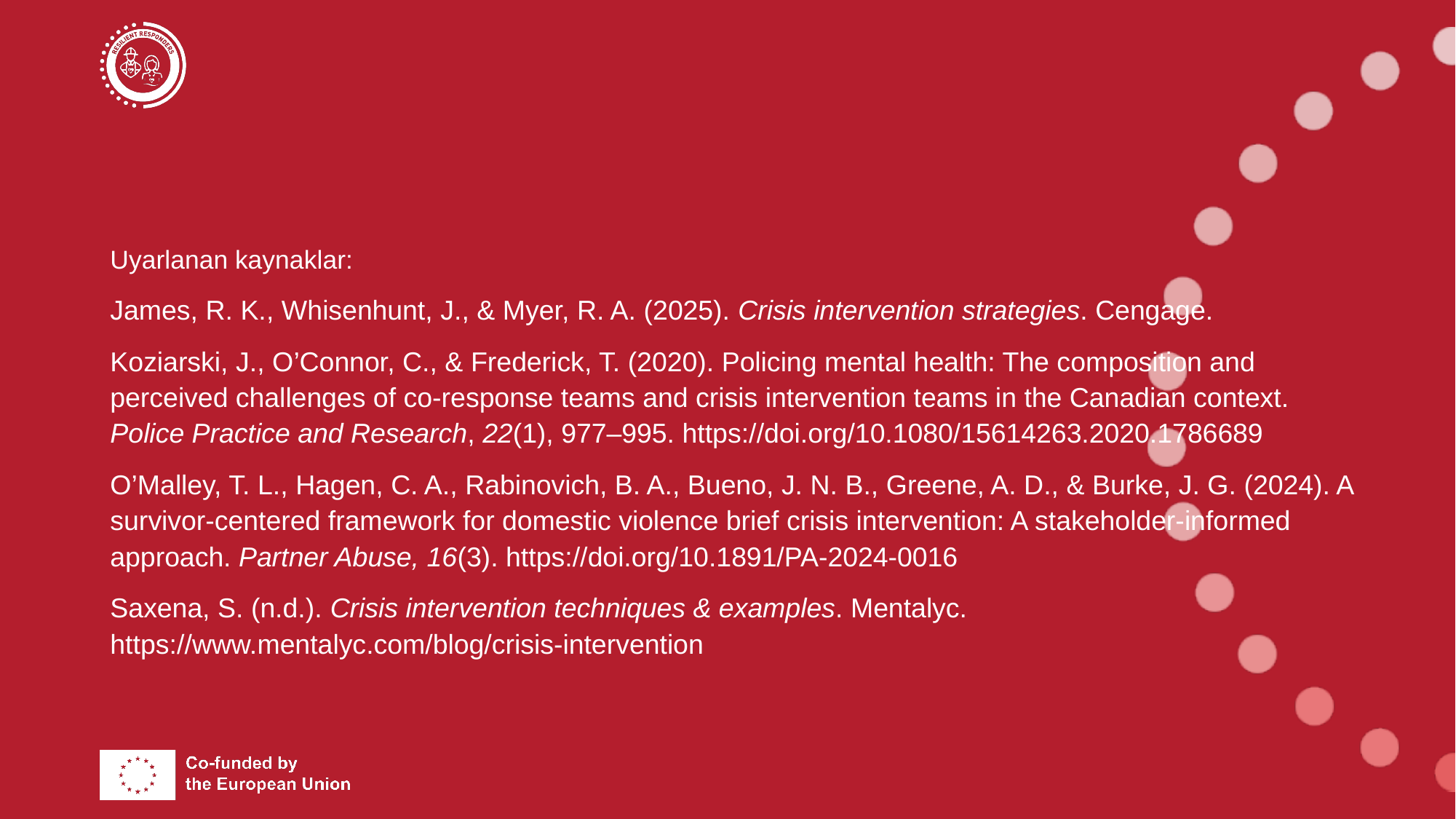

Uyarlanan kaynaklar:
James, R. K., Whisenhunt, J., & Myer, R. A. (2025). Crisis intervention strategies. Cengage.
Koziarski, J., O’Connor, C., & Frederick, T. (2020). Policing mental health: The composition and perceived challenges of co-response teams and crisis intervention teams in the Canadian context. Police Practice and Research, 22(1), 977–995. https://doi.org/10.1080/15614263.2020.1786689
O’Malley, T. L., Hagen, C. A., Rabinovich, B. A., Bueno, J. N. B., Greene, A. D., & Burke, J. G. (2024). A survivor-centered framework for domestic violence brief crisis intervention: A stakeholder-informed approach. Partner Abuse, 16(3). https://doi.org/10.1891/PA-2024-0016
Saxena, S. (n.d.). Crisis intervention techniques & examples. Mentalyc. https://www.mentalyc.com/blog/crisis-intervention